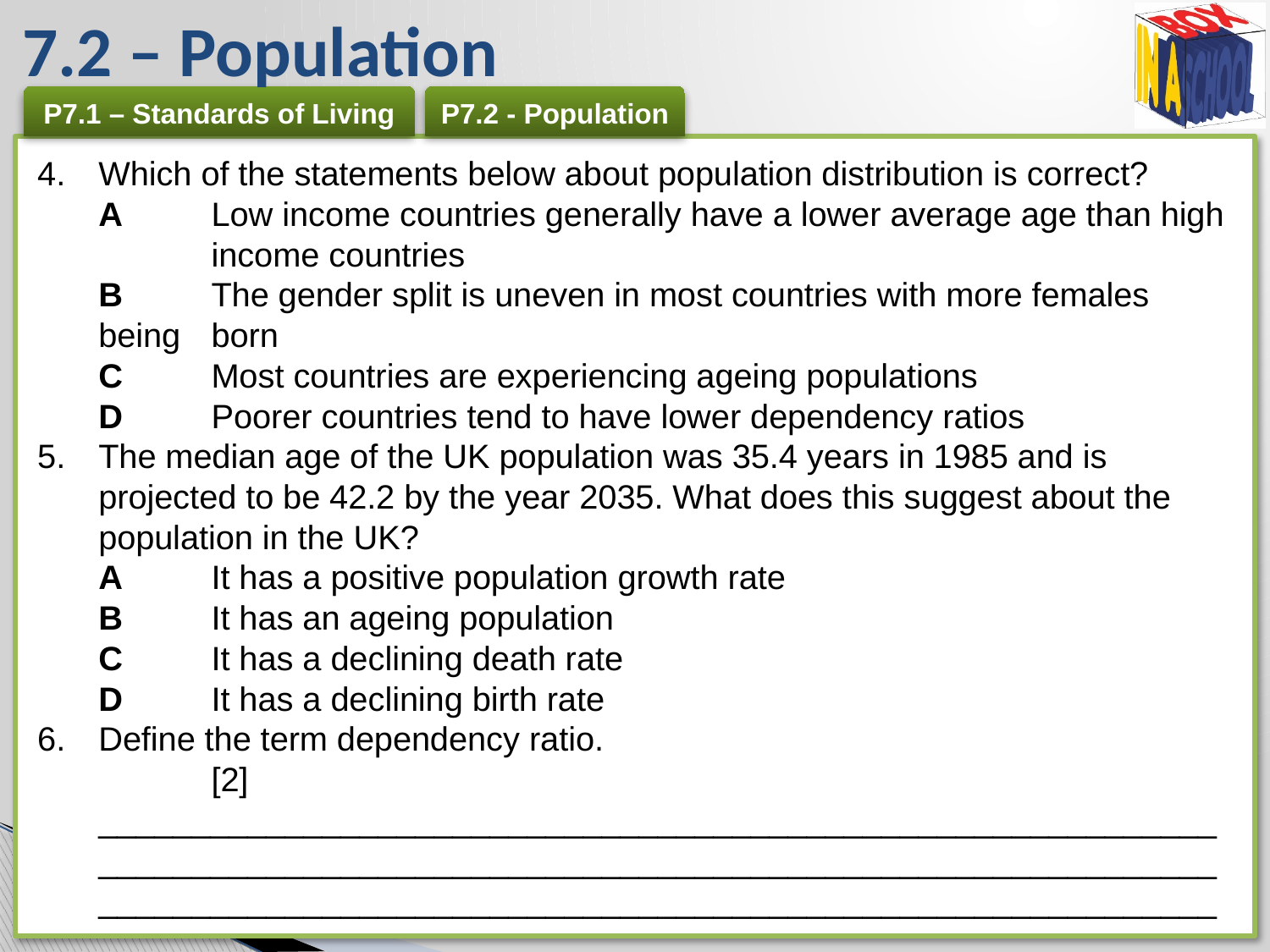

# 7.2 – Population
Which of the statements below about population distribution is correct?
A 	Low income countries generally have a lower average age than high 	income countries
B 	The gender split is uneven in most countries with more females being 	born
C 	Most countries are experiencing ageing populations
D 	Poorer countries tend to have lower dependency ratios
The median age of the UK population was 35.4 years in 1985 and is projected to be 42.2 by the year 2035. What does this suggest about the population in the UK?
A 	It has a positive population growth rate
B 	It has an ageing population
C 	It has a declining death rate
D 	It has a declining birth rate
Define the term dependency ratio.	[2]
________________________________________________________________________________________________________________________________________________________________________________________________________________________________________________